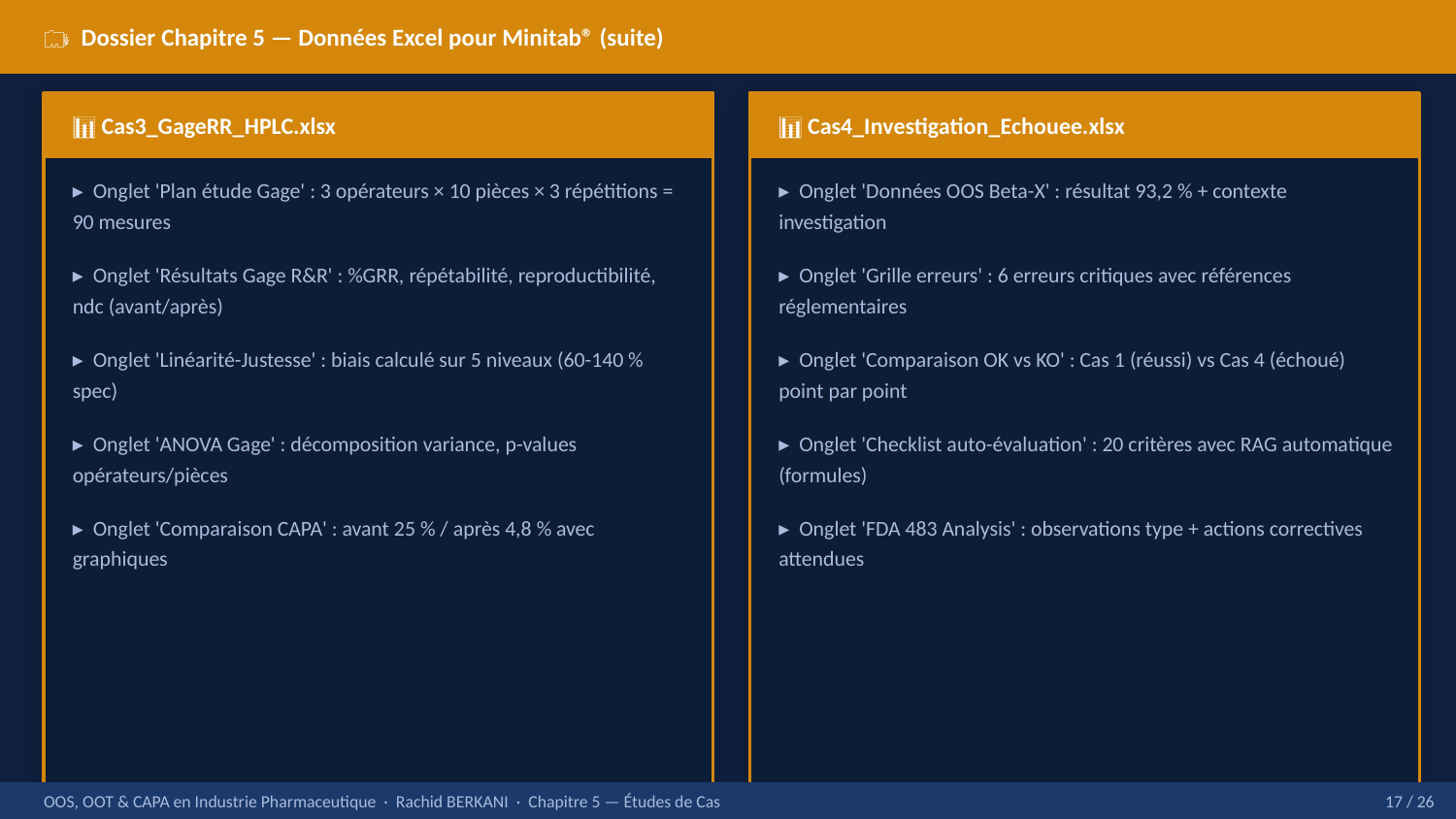

🗂  Dossier Chapitre 5 — Données Excel pour Minitab® (suite)

📊 Cas3_GageRR_HPLC.xlsx

📊 Cas4_Investigation_Echouee.xlsx
▸  Onglet 'Plan étude Gage' : 3 opérateurs × 10 pièces × 3 répétitions = 90 mesures
▸  Onglet 'Données OOS Beta-X' : résultat 93,2 % + contexte investigation
▸  Onglet 'Résultats Gage R&R' : %GRR, répétabilité, reproductibilité, ndc (avant/après)
▸  Onglet 'Grille erreurs' : 6 erreurs critiques avec références réglementaires
▸  Onglet 'Linéarité-Justesse' : biais calculé sur 5 niveaux (60-140 % spec)
▸  Onglet 'Comparaison OK vs KO' : Cas 1 (réussi) vs Cas 4 (échoué) point par point
▸  Onglet 'ANOVA Gage' : décomposition variance, p-values opérateurs/pièces
▸  Onglet 'Checklist auto-évaluation' : 20 critères avec RAG automatique (formules)
▸  Onglet 'Comparaison CAPA' : avant 25 % / après 4,8 % avec graphiques
▸  Onglet 'FDA 483 Analysis' : observations type + actions correctives attendues

OOS, OOT & CAPA en Industrie Pharmaceutique  ·  Rachid BERKANI  ·  Chapitre 5 — Études de Cas
17 / 26